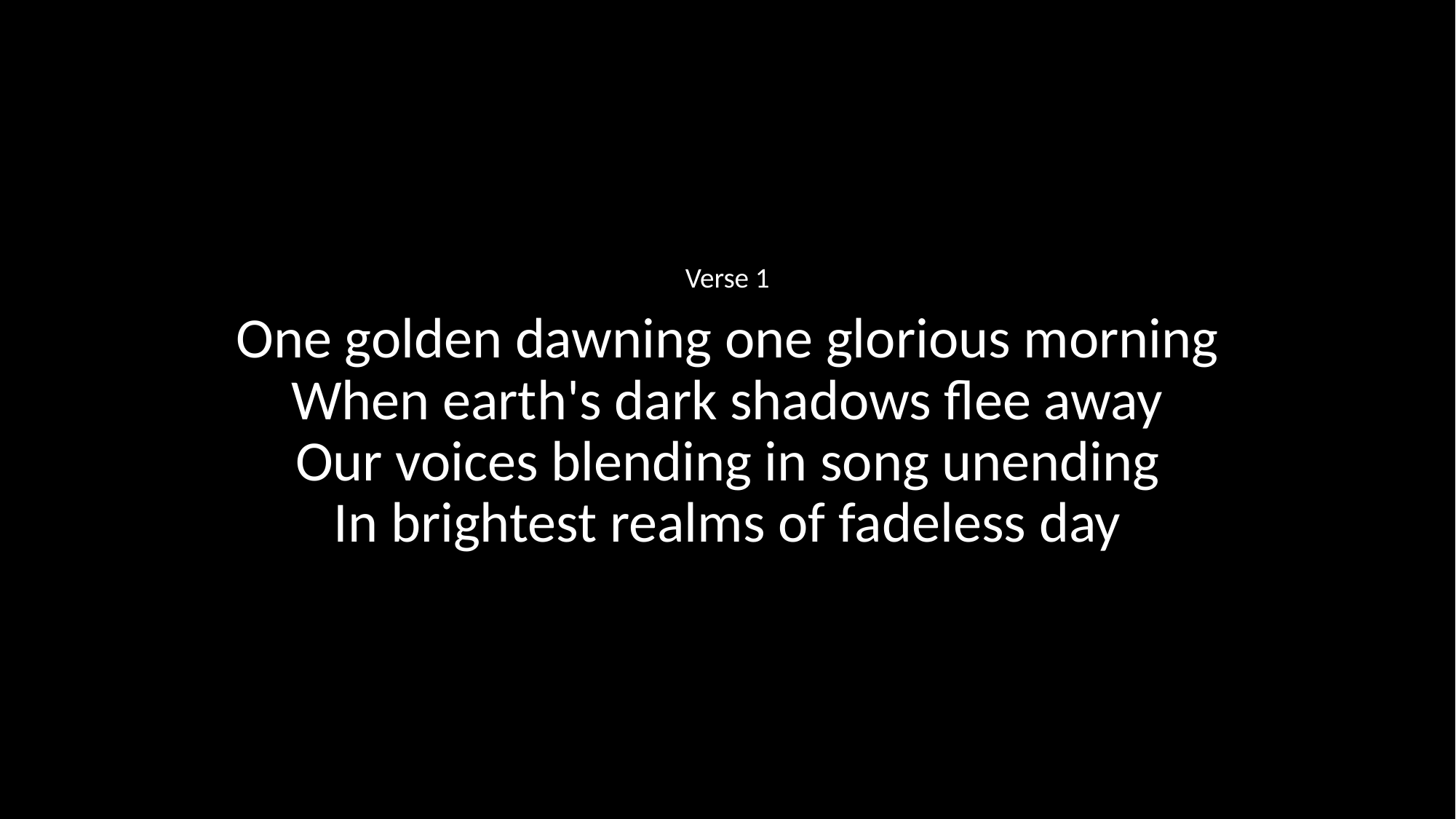

Verse 1
One golden dawning one glorious morning
When earth's dark shadows flee away
Our voices blending in song unending
In brightest realms of fadeless day